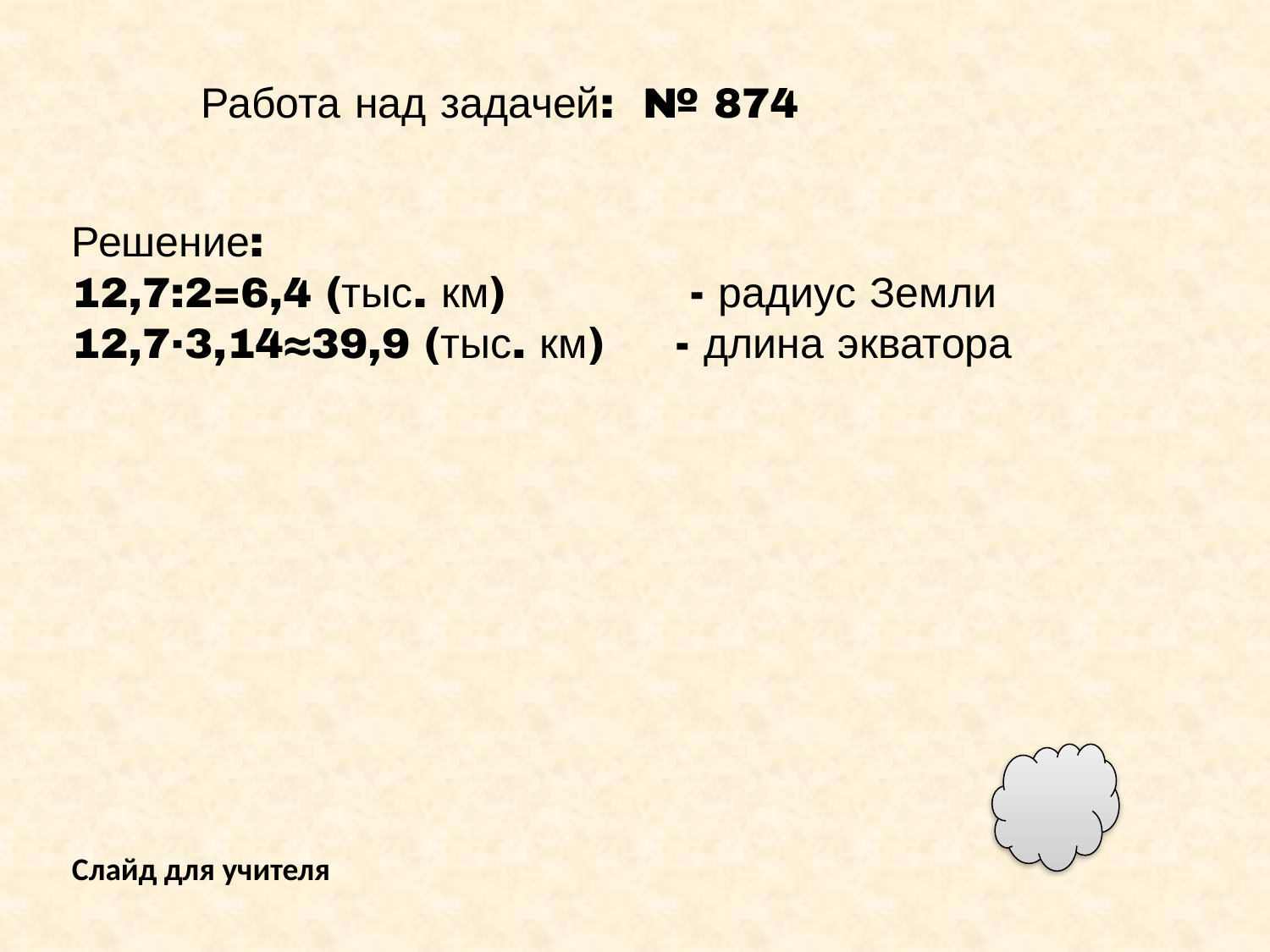

Работа над задачей:  № 874
Решение:
12,7:2=6,4 (тыс. км)             - радиус Земли
12,7·3,14≈39,9 (тыс. км)     - длина экватора

Слайд для учителя